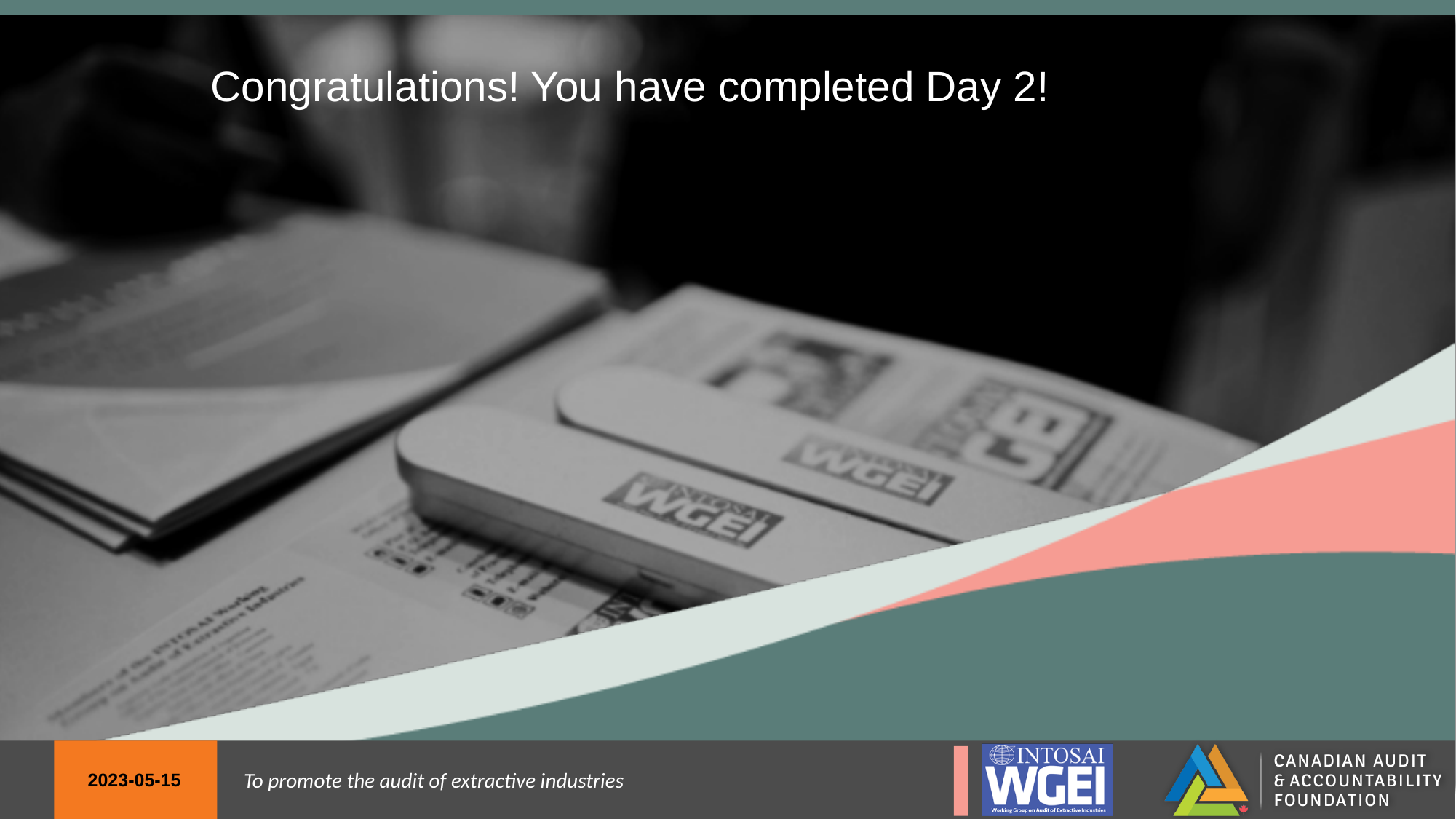

Congratulations! You have completed Day 2!
2023-05-15